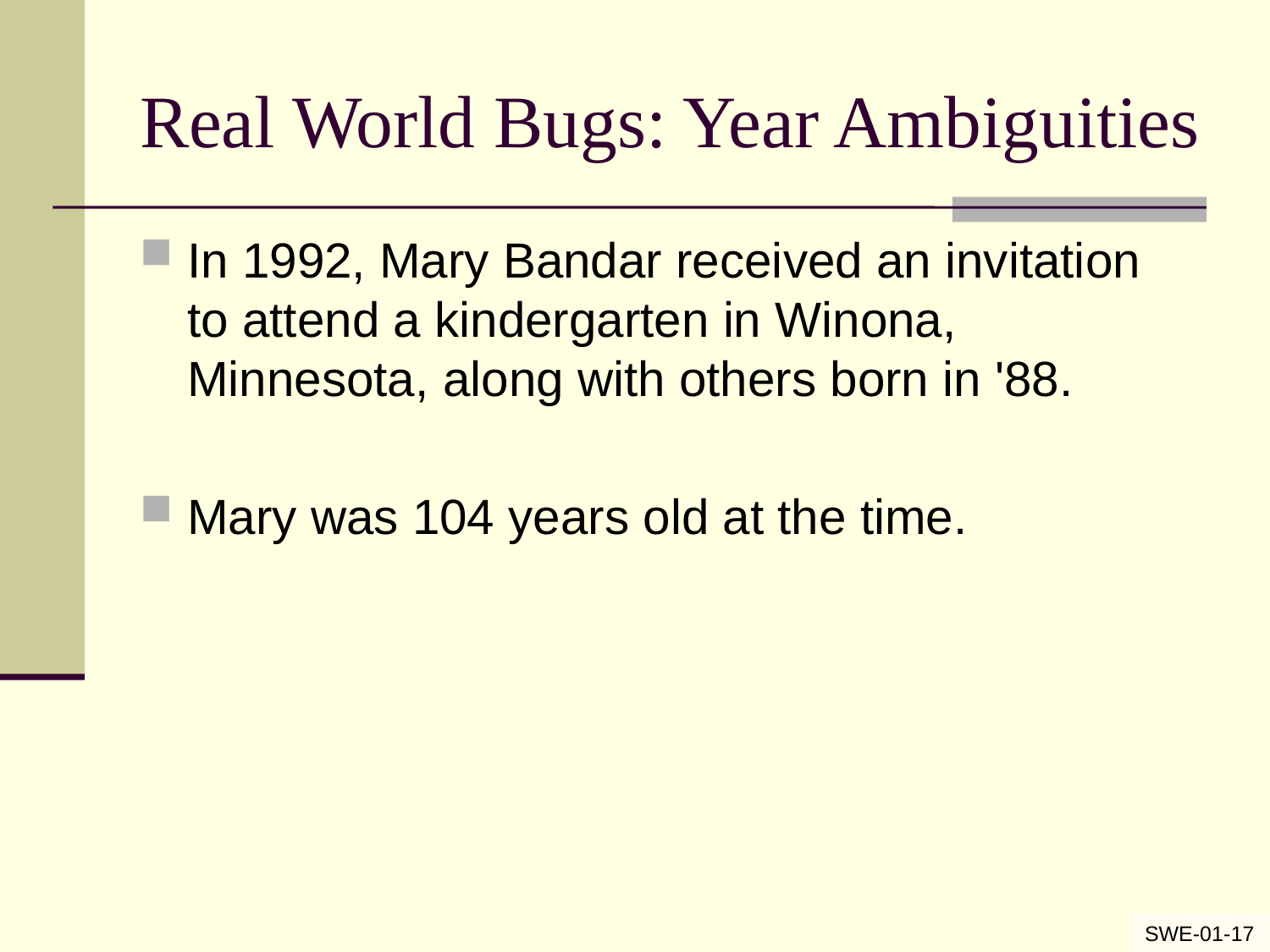

# Real World Bugs: Year Ambiguities
In 1992, Mary Bandar received an invitation to attend a kindergarten in Winona, Minnesota, along with others born in '88.

Mary was 104 years old at the time.